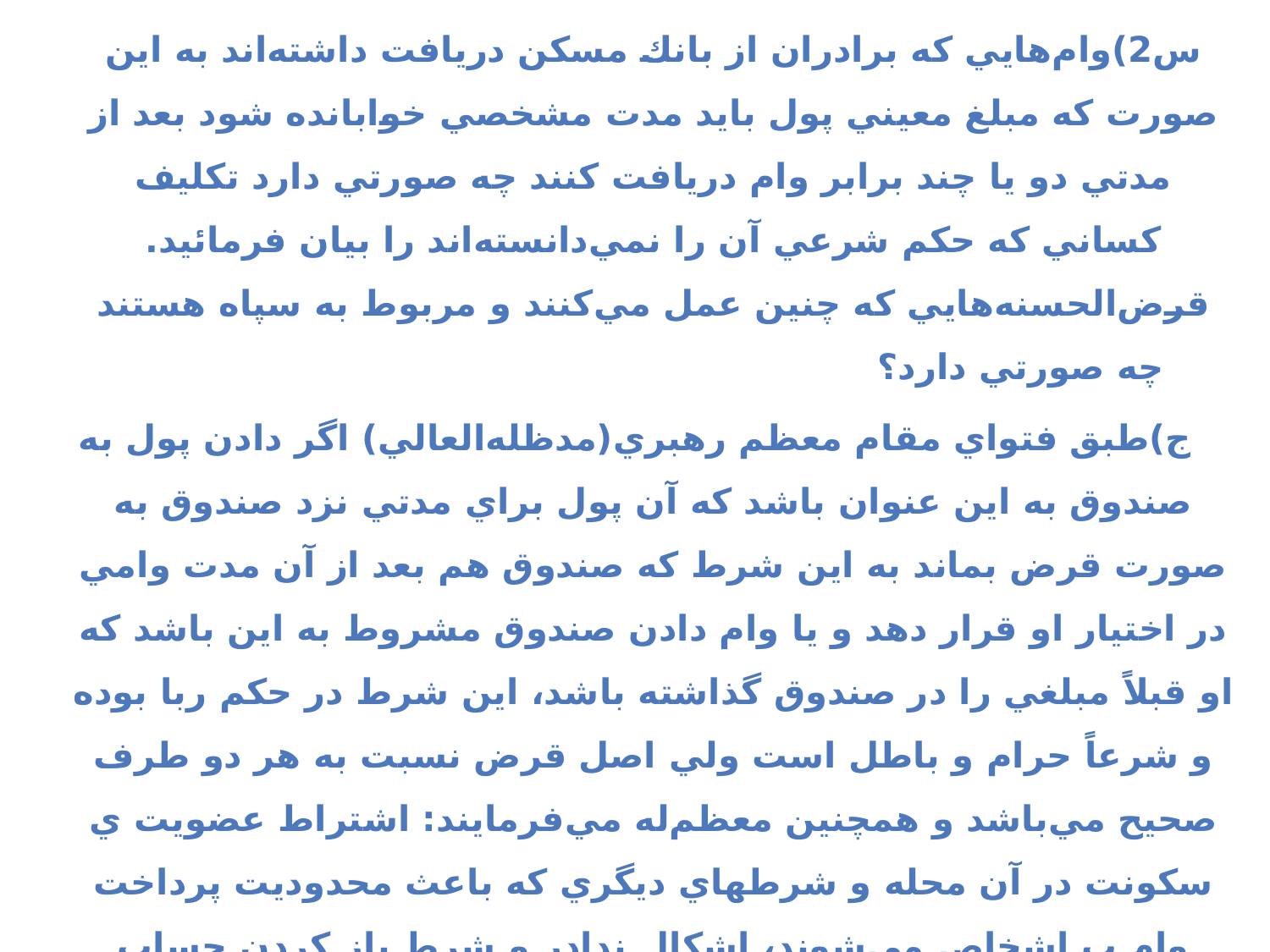

س2)وام‌هايي كه برادران از بانك مسكن دريافت داشته‌اند به اين صورت كه مبلغ معيني پول بايد مدت مشخصي خوابانده شود بعد از مدتي دو يا چند برابر وام دريافت كنند چه صورتي دارد تكليف كساني كه حكم شرعي آن را نمي‌دانسته‌اند را بيان فرمائيد. قرض‌الحسنه‌هايي كه چنين عمل مي‌كنند و مربوط به سپاه هستند چه صورتي دارد؟
   ج)طبق فتواي مقام معظم رهبري(مدظله‌العالي) اگر دادن پول به صندوق به اين عنوان باشد كه آن پول براي مدتي نزد صندوق به صورت قرض بماند به اين شرط كه صندوق هم بعد از آن مدت وامي در اختيار او قرار دهد و يا وام دادن صندوق مشروط به اين باشد كه او قبلاً مبلغي را در صندوق گذاشته باشد، اين شرط در حكم ربا بوده و شرعاً حرام و باطل است ولي اصل قرض نسبت به هر دو طرف صحيح مي‌باشد و همچنين معظم‌له مي‌فرمايند: اشتراط عضويت ي سكونت در آن محله و شرطهاي ديگري كه باعث محدوديت پرداخت وام ب اشخاص مي‌شوند، اشكال ندادر و شرط باز كردن حساب پس‌انداز در صندوق هم اگر به اين برگردد كه اعطاي وام اختصاص به آن اشخاص پيدا كند، بدون اشكال است ولي اگر به اين برگردد كه وام گرفتن از صندوق در آينده مشروط است به اينكه متقاضي وام قبلاً مبلغي پول در بانك گذاشته باشد، اين شرط منفعت حكمي در قرض است كه باطل مي‌باشد. (اجوبه الاستفتائات - مسئله 1787 )